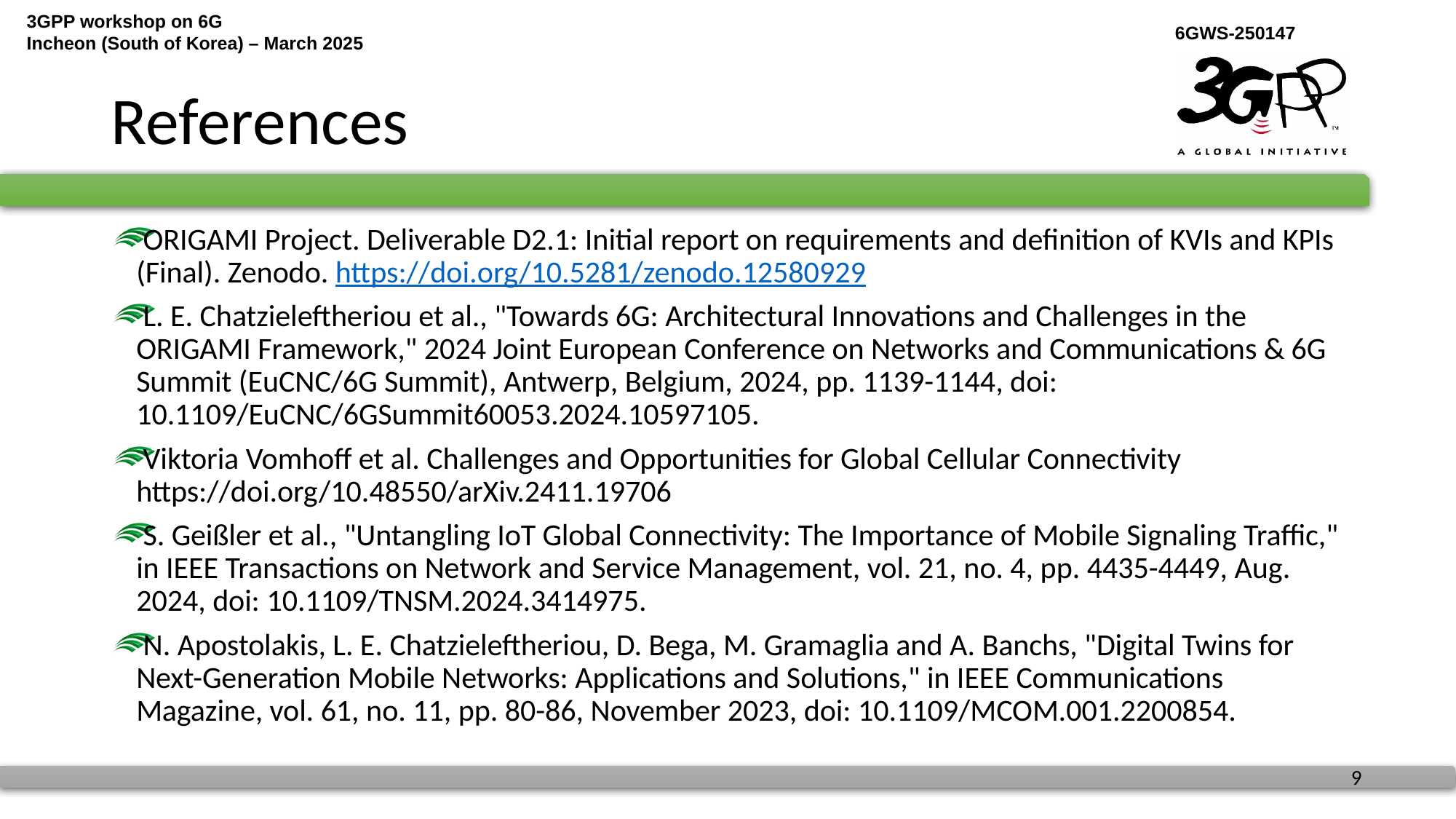

# References
ORIGAMI Project. Deliverable D2.1: Initial report on requirements and definition of KVIs and KPIs (Final). Zenodo. https://doi.org/10.5281/zenodo.12580929
L. E. Chatzieleftheriou et al., "Towards 6G: Architectural Innovations and Challenges in the ORIGAMI Framework," 2024 Joint European Conference on Networks and Communications & 6G Summit (EuCNC/6G Summit), Antwerp, Belgium, 2024, pp. 1139-1144, doi: 10.1109/EuCNC/6GSummit60053.2024.10597105.
Viktoria Vomhoff et al. Challenges and Opportunities for Global Cellular Connectivity https://doi.org/10.48550/arXiv.2411.19706
S. Geißler et al., "Untangling IoT Global Connectivity: The Importance of Mobile Signaling Traffic," in IEEE Transactions on Network and Service Management, vol. 21, no. 4, pp. 4435-4449, Aug. 2024, doi: 10.1109/TNSM.2024.3414975.
N. Apostolakis, L. E. Chatzieleftheriou, D. Bega, M. Gramaglia and A. Banchs, "Digital Twins for Next-Generation Mobile Networks: Applications and Solutions," in IEEE Communications Magazine, vol. 61, no. 11, pp. 80-86, November 2023, doi: 10.1109/MCOM.001.2200854.